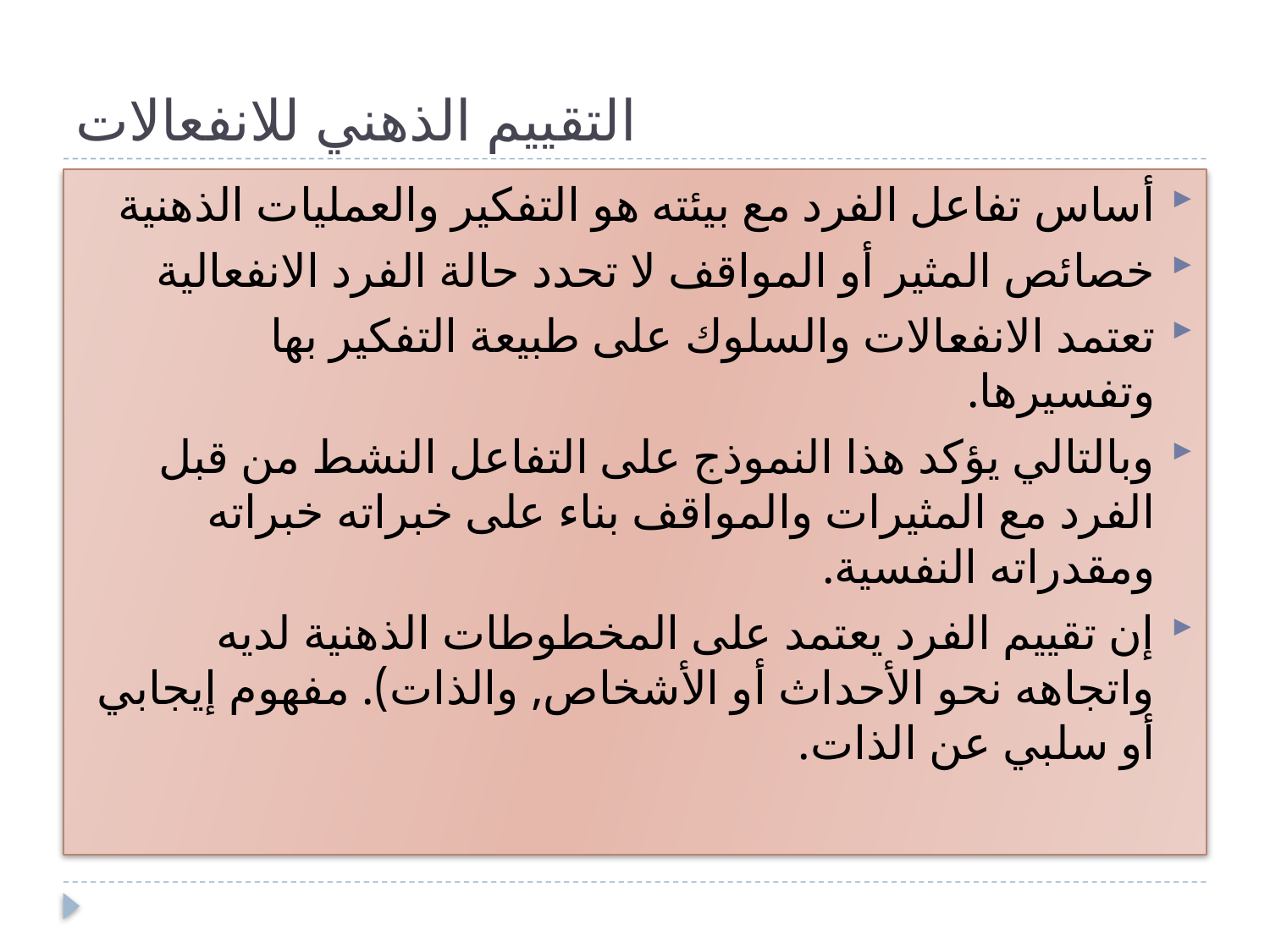

# التقييم الذهني للانفعالات
أساس تفاعل الفرد مع بيئته هو التفكير والعمليات الذهنية
خصائص المثير أو المواقف لا تحدد حالة الفرد الانفعالية
تعتمد الانفعالات والسلوك على طبيعة التفكير بها وتفسيرها.
وبالتالي يؤكد هذا النموذج على التفاعل النشط من قبل الفرد مع المثيرات والمواقف بناء على خبراته خبراته ومقدراته النفسية.
إن تقييم الفرد يعتمد على المخطوطات الذهنية لديه واتجاهه نحو الأحداث أو الأشخاص, والذات). مفهوم إيجابي أو سلبي عن الذات.